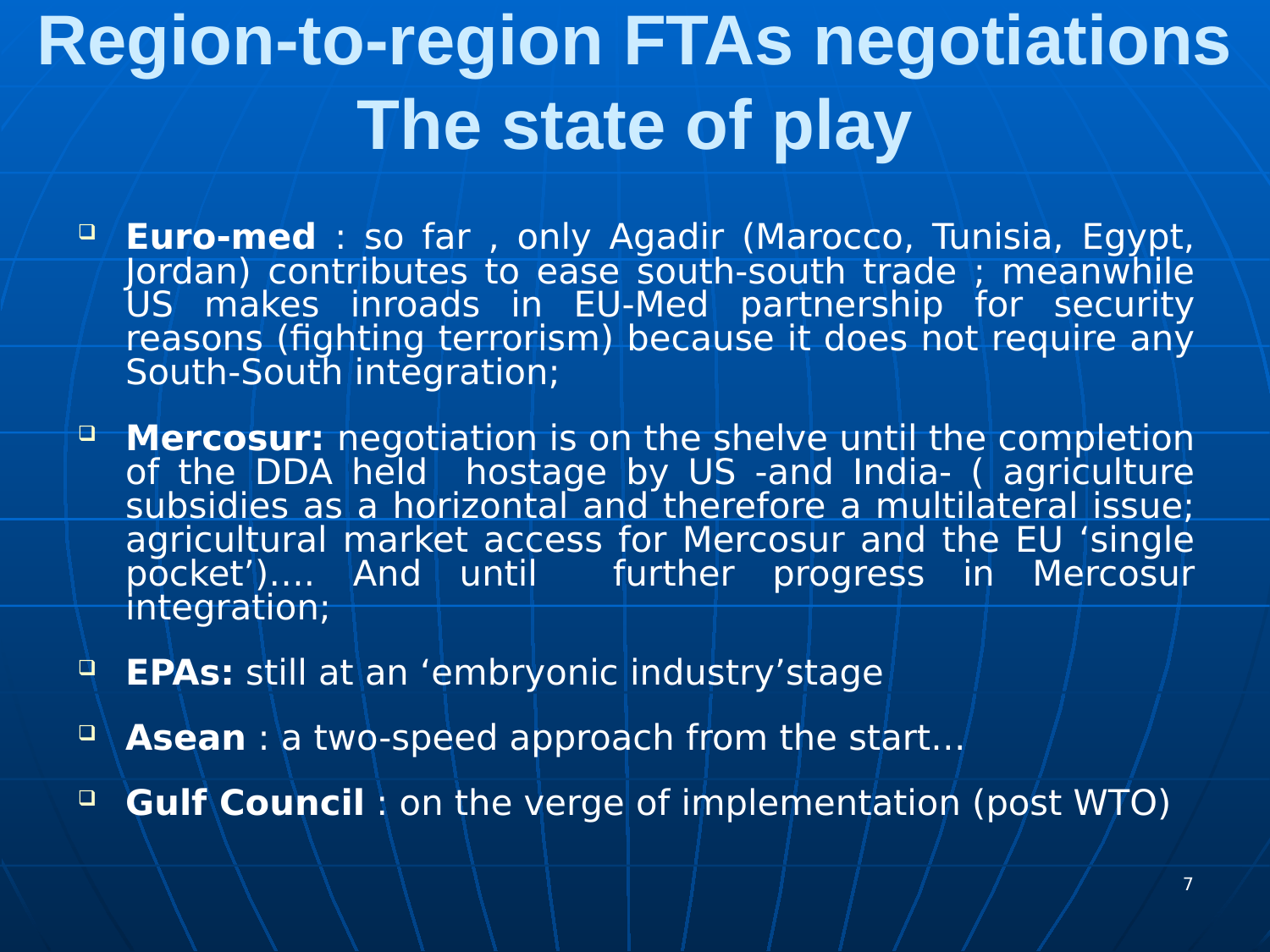

# Region-to-region FTAs negotiations The state of play
Euro-med : so far , only Agadir (Marocco, Tunisia, Egypt, Jordan) contributes to ease south-south trade ; meanwhile US makes inroads in EU-Med partnership for security reasons (fighting terrorism) because it does not require any South-South integration;

Mercosur: negotiation is on the shelve until the completion of the DDA held  hostage by US -and India- ( agriculture subsidies as a horizontal and therefore a multilateral issue; agricultural market access for Mercosur and the EU ‘single pocket’)…. And until  further progress in Mercosur integration;

EPAs: still at an ‘embryonic industry’stage

Asean : a two-speed approach from the start…

Gulf Council : on the verge of implementation (post WTO)

7